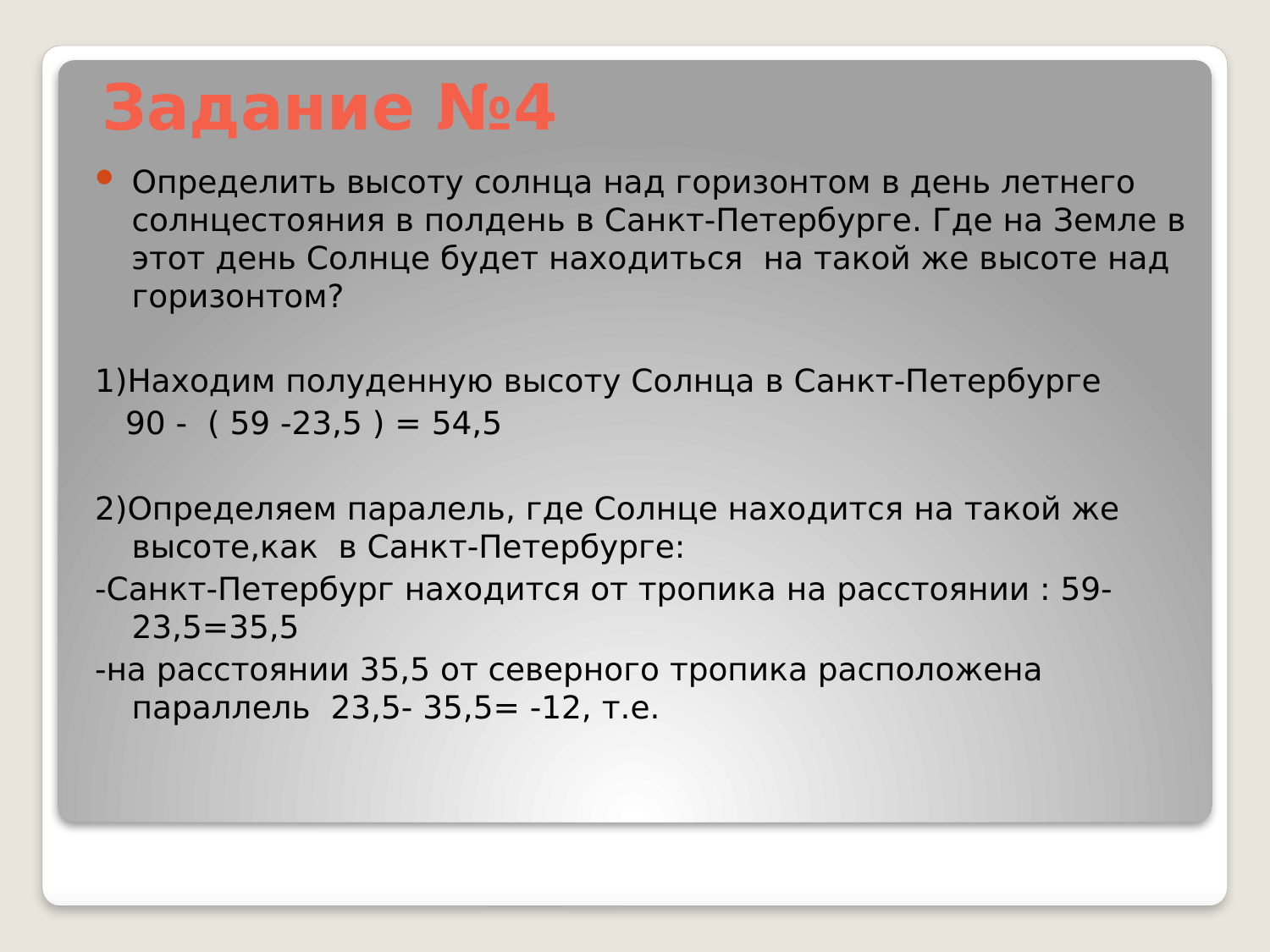

# Задание №4
Определить высоту солнца над горизонтом в день летнего солнцестояния в полдень в Санкт-Петербурге. Где на Земле в этот день Солнце будет находиться  на такой же высоте над горизонтом?

1)Находим полуденную высоту Солнца в Санкт-Петербурге
   90 -  ( 59 -23,5 ) = 54,5

2)Определяем паралель, где Солнце находится на такой же высоте,как  в Санкт-Петербурге:
-Санкт-Петербург находится от тропика на расстоянии : 59-23,5=35,5
-на расстоянии 35,5 от северного тропика расположена параллель  23,5- 35,5= -12, т.е.